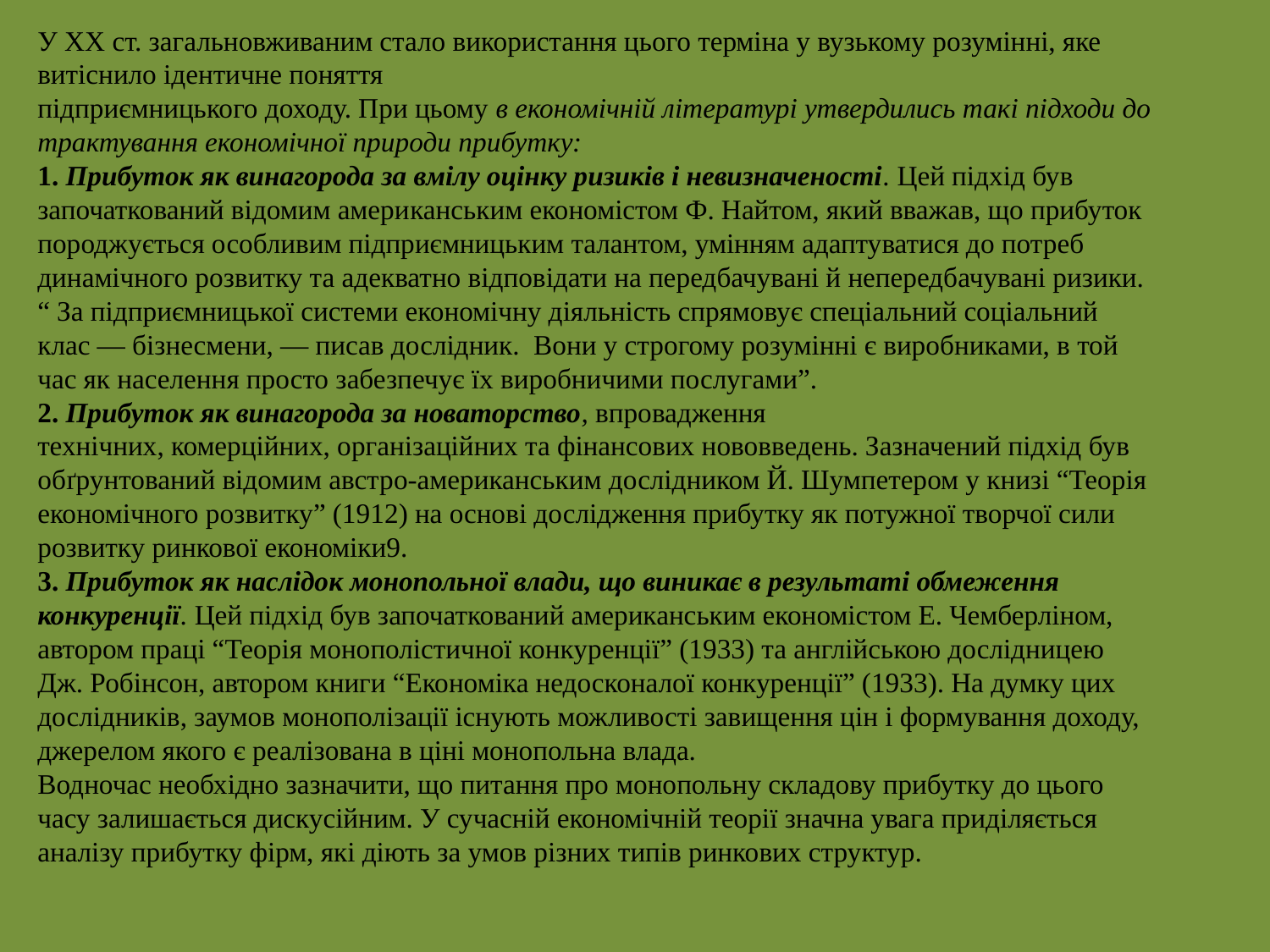

У XX ст. загальновживаним стало використання цього терміна у вузькому розумінні, яке витіснило ідентичне поняття
підприємницького доходу. При цьому в економічній літературі утвердились такі підходи до трактування економічної природи прибутку:
1. Прибуток як винагорода за вмілу оцінку ризиків і невизначеності. Цей підхід був започаткований відомим амери­канським економістом Ф. Найтом, який вважав, що прибуток
породжується особливим підприємницьким талантом, умінням адаптуватися до потреб динамічного розвитку та адекватно відповідати на передбачувані й непередбачувані ризики. “ За підприємницької системи економічну діяльність спрямовує спеціальний соціальний клас — бізнесмени, — писав дослідник.  Вони у строгому розумінні є виробниками, в той час як населення просто забезпечує їх виробничими послугами”.
2. Прибуток як винагорода за новаторство, впровадження
технічних, комерційних, організаційних та фінансових нововведень. Зазначений підхід був обґрунтований відомим австро-американським дослідником Й. Шумпетером у книзі “Теорія економічного розвитку” (1912) на основі дослідження прибутку як потужної творчої сили розвитку ринкової економіки9.
3. Прибуток як наслідок монопольної влади, що виникає в результаті обмеження конкуренції. Цей підхід був започаткований американським економістом Е. Чемберліном, автором праці “Теорія монополістичної конкуренції” (1933) та англійською дослідницею Дж. Робінсон, автором книги “Економіка недосконалої конкуренції” (1933). На думку цих дослідників, заумов монополізації існують можливості завищення цін і формування доходу, джерелом якого є реалізована в ціні монопольна влада.
Водночас необхідно зазначити, що питання про монопольну складову прибутку до цього часу залишається дискусійним. У сучасній економічній теорії значна увага приділяється
аналізу прибутку фірм, які діють за умов різних типів ринкових структур.